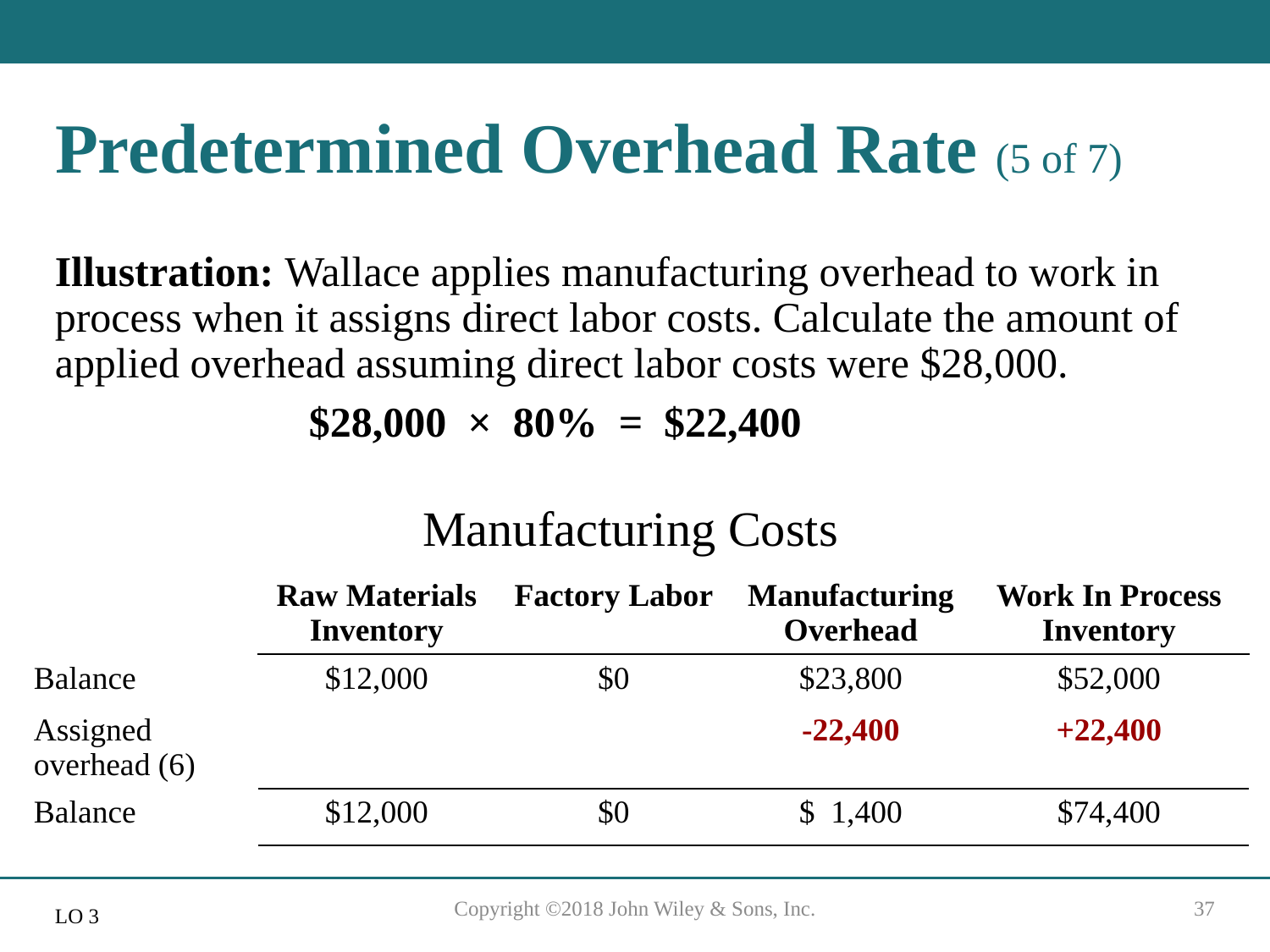

# Predetermined Overhead Rate (5 of 7)
Illustration: Wallace applies manufacturing overhead to work in process when it assigns direct labor costs. Calculate the amount of applied overhead assuming direct labor costs were $28,000.
$28,000  ×  80%  =  $22,400
Manufacturing Costs
|  | Raw Materials Inventory | Factory Labor | Manufacturing Overhead | Work In Process Inventory |
| --- | --- | --- | --- | --- |
| Balance | $12,000 | $0 | $23,800 | $52,000 |
| Assigned overhead (6) |  |  | -22,400 | +22,400 |
| Balance | $12,000 | $0 | $ 1,400 | $74,400 |
Copyright ©2018 John Wiley & Sons, Inc.
37
L O 3